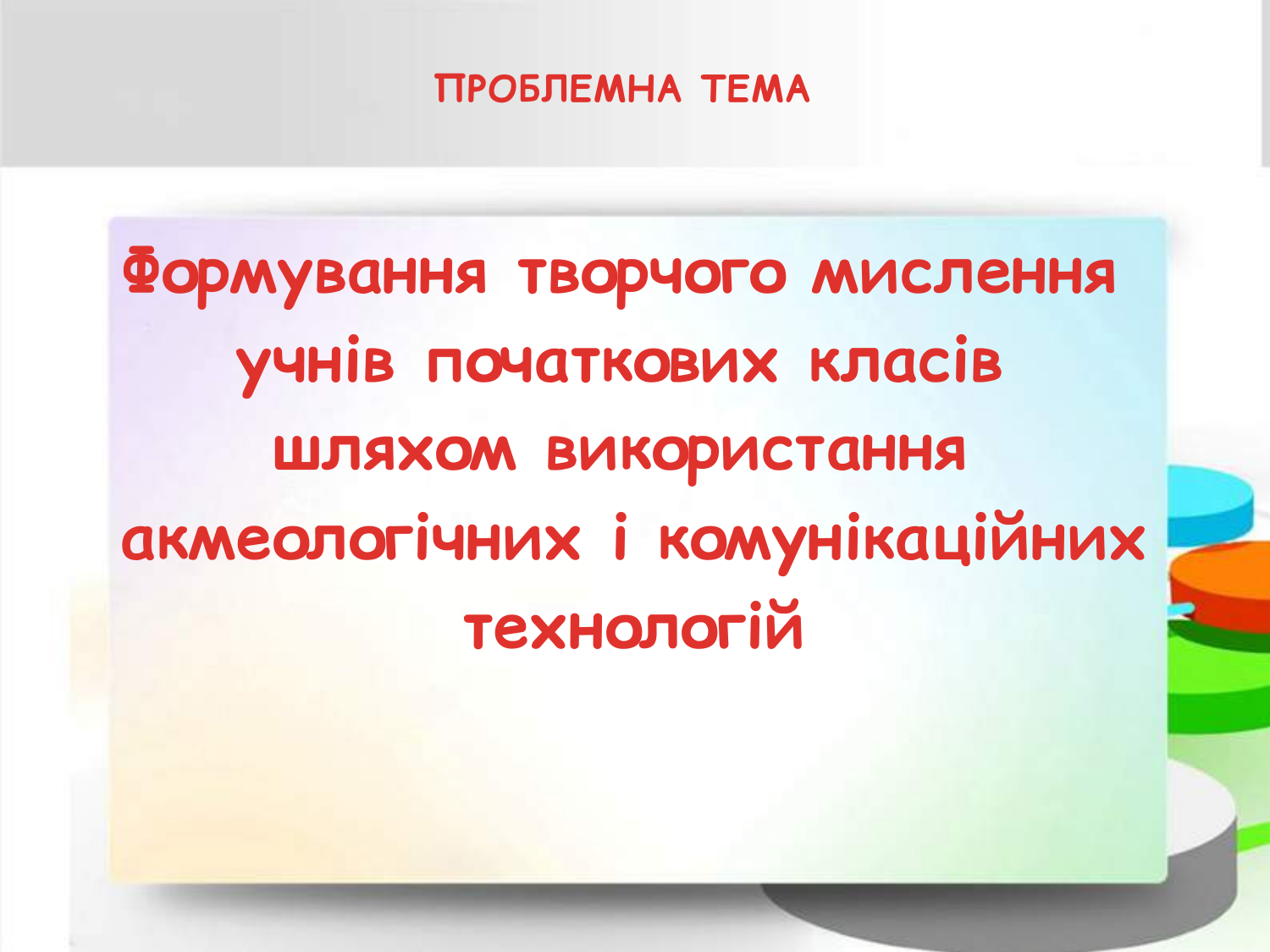

ПРОБЛЕМНА ТЕМА
Формування творчого мислення
учнів початкових класів
шляхом використання
акмеологічних і комунікаційних
 технологій